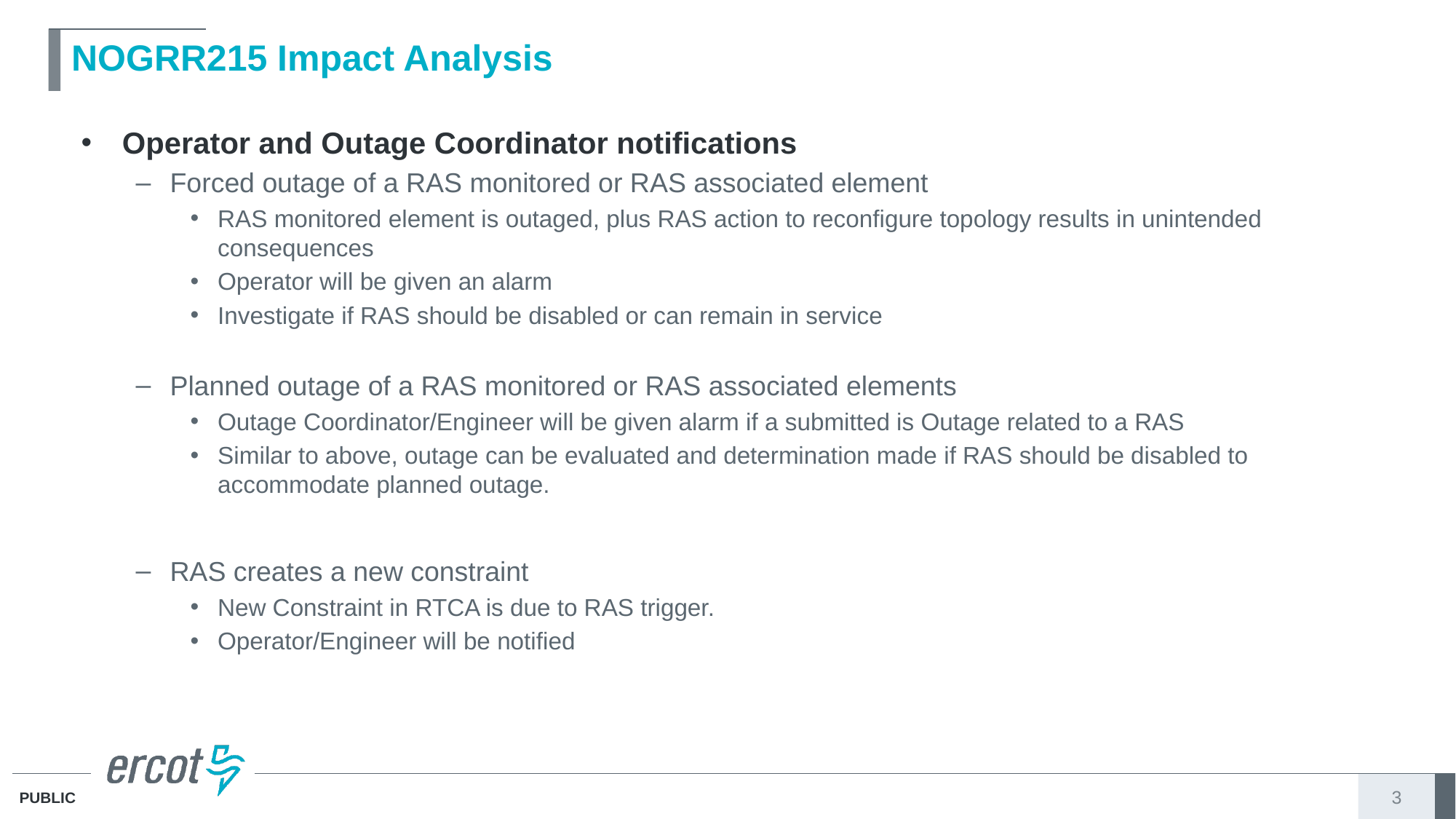

# NOGRR215 Impact Analysis
Operator and Outage Coordinator notifications
Forced outage of a RAS monitored or RAS associated element
RAS monitored element is outaged, plus RAS action to reconfigure topology results in unintended consequences
Operator will be given an alarm
Investigate if RAS should be disabled or can remain in service

Planned outage of a RAS monitored or RAS associated elements
Outage Coordinator/Engineer will be given alarm if a submitted is Outage related to a RAS
Similar to above, outage can be evaluated and determination made if RAS should be disabled to accommodate planned outage.

RAS creates a new constraint
New Constraint in RTCA is due to RAS trigger.
Operator/Engineer will be notified

3